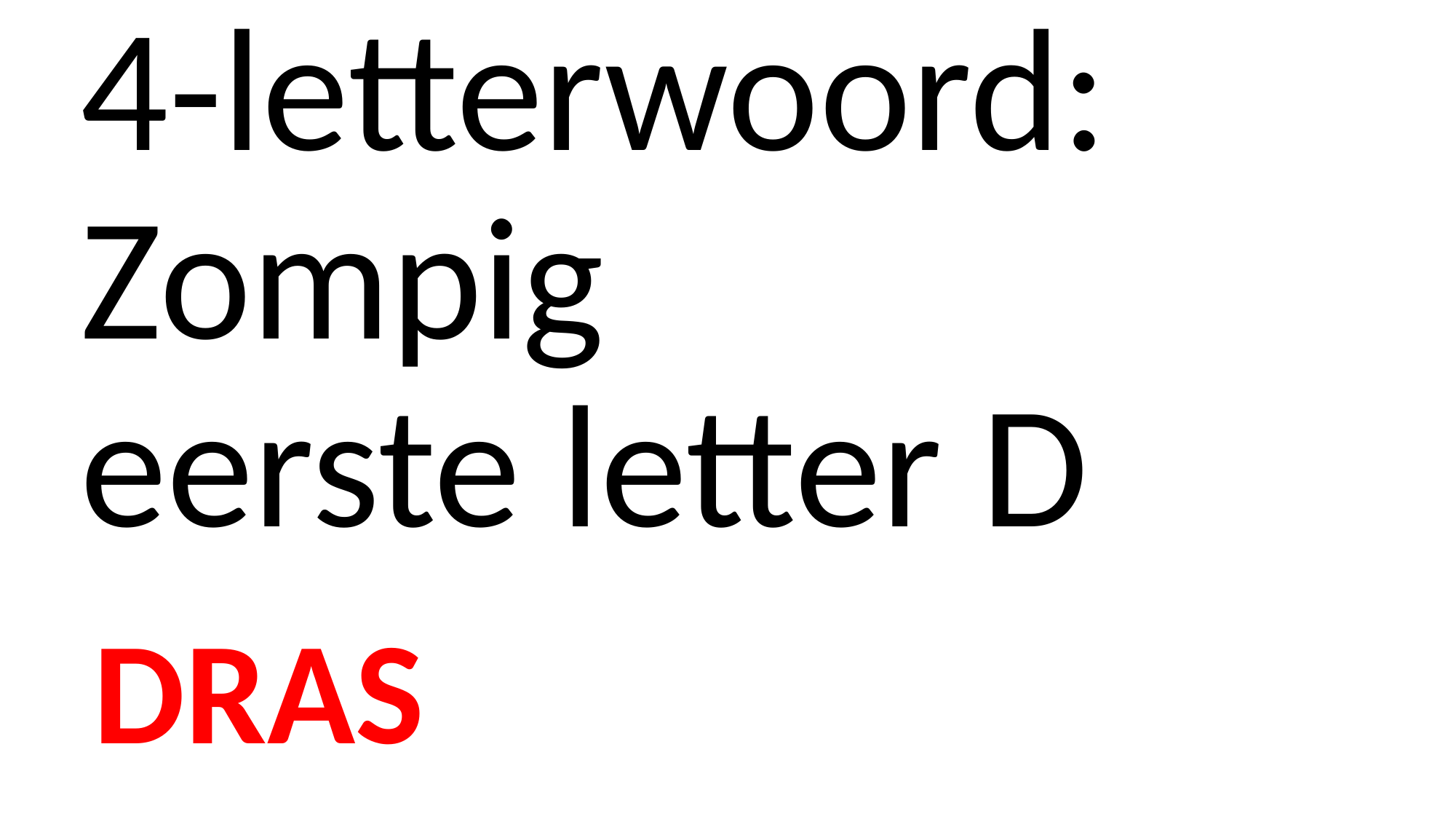

# 4-letterwoord: Zompig eerste letter D
DRAS